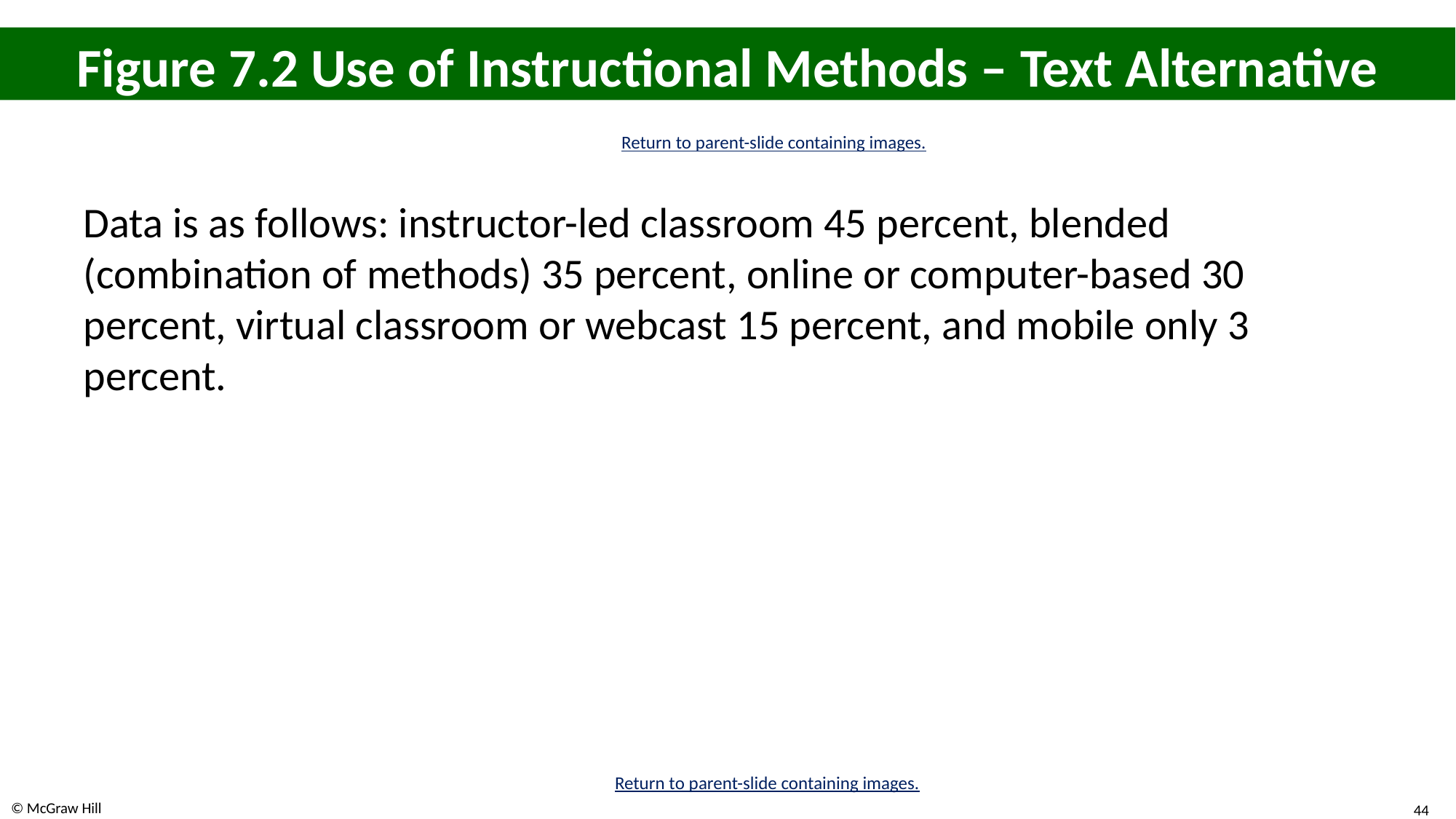

# Figure 7.2 Use of Instructional Methods – Text Alternative
Return to parent-slide containing images.
Data is as follows: instructor-led classroom 45 percent, blended (combination of methods) 35 percent, online or computer-based 30 percent, virtual classroom or webcast 15 percent, and mobile only 3 percent.
Return to parent-slide containing images.